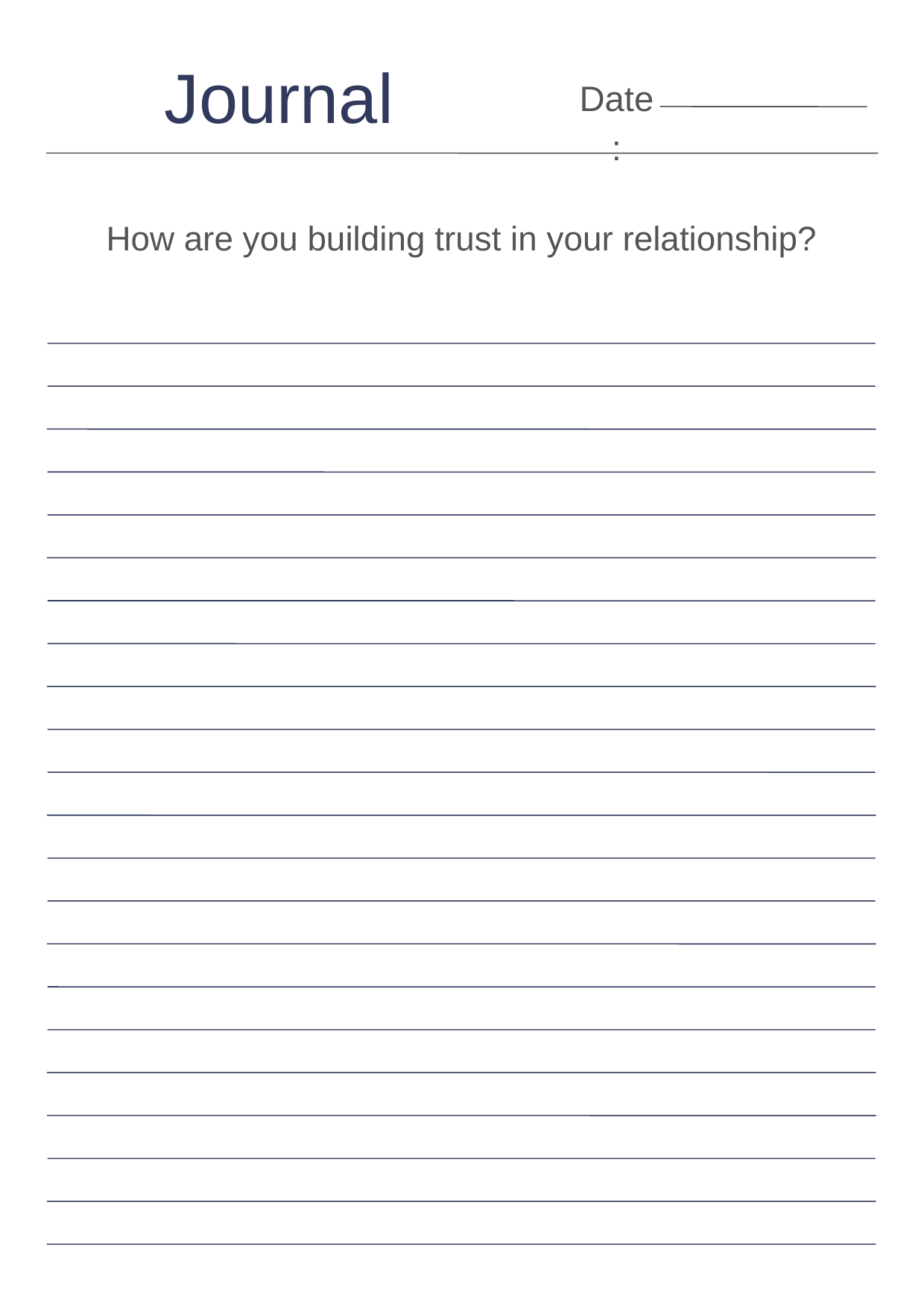

Journal
Date:

How are you building trust in your relationship?